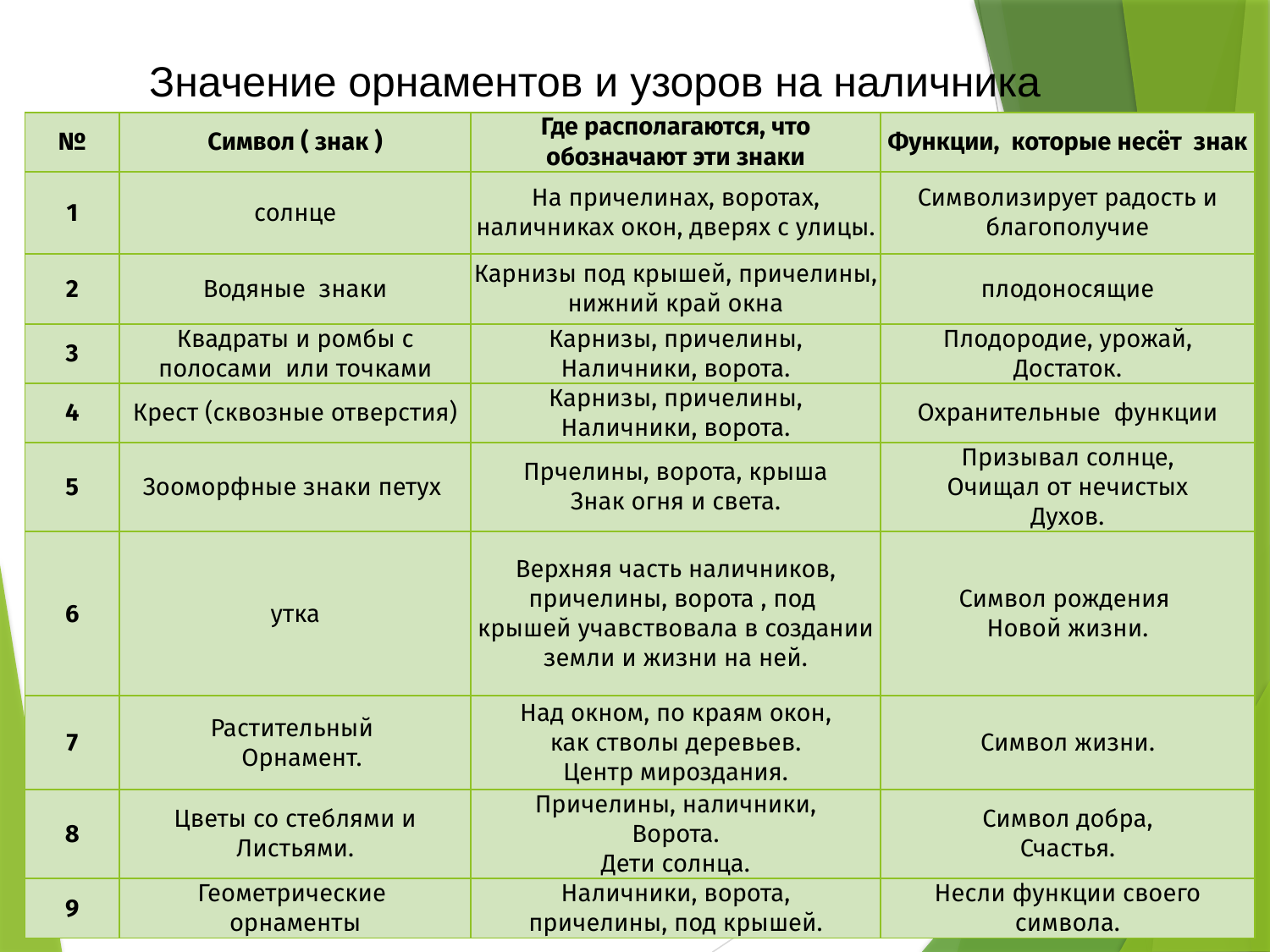

Значение орнаментов и узоров на наличника
| № | Символ ( знак ) | Где располагаются, что обозначают эти знаки | Функции,  которые несёт  знак |
| --- | --- | --- | --- |
| 1 | солнце | На причелинах, воротах, наличниках окон, дверях с улицы. | Символизирует радость и благополучие |
| 2 | Водяные  знаки | Карнизы под крышей, причелины, нижний край окна | плодоносящие |
| 3 | Квадраты и ромбы с полосами  или точками | Карнизы, причелины, Наличники, ворота. | Плодородие, урожай, Достаток. |
| 4 | Крест (сквозные отверстия) | Карнизы, причелины, Наличники, ворота. | Охранительные  функции |
| 5 | Зооморфные знаки петух | Прчелины, ворота, крыша Знак огня и света. | Призывал солнце, Очищал от нечистых Духов. |
| 6 | утка | Верхняя часть наличников, причелины, ворота , под крышей учавствовала в создании земли и жизни на ней. | Символ рождения Новой жизни. |
| 7 | Растительный   Орнамент. | Над окном, по краям окон, как стволы деревьев. Центр мироздания. | Символ жизни. |
| 8 | Цветы со стеблями и Листьями. | Причелины, наличники, Ворота. Дети солнца. | Символ добра, Счастья. |
| 9 | Геометрические орнаменты | Наличники, ворота, причелины, под крышей. | Несли функции своего символа. |